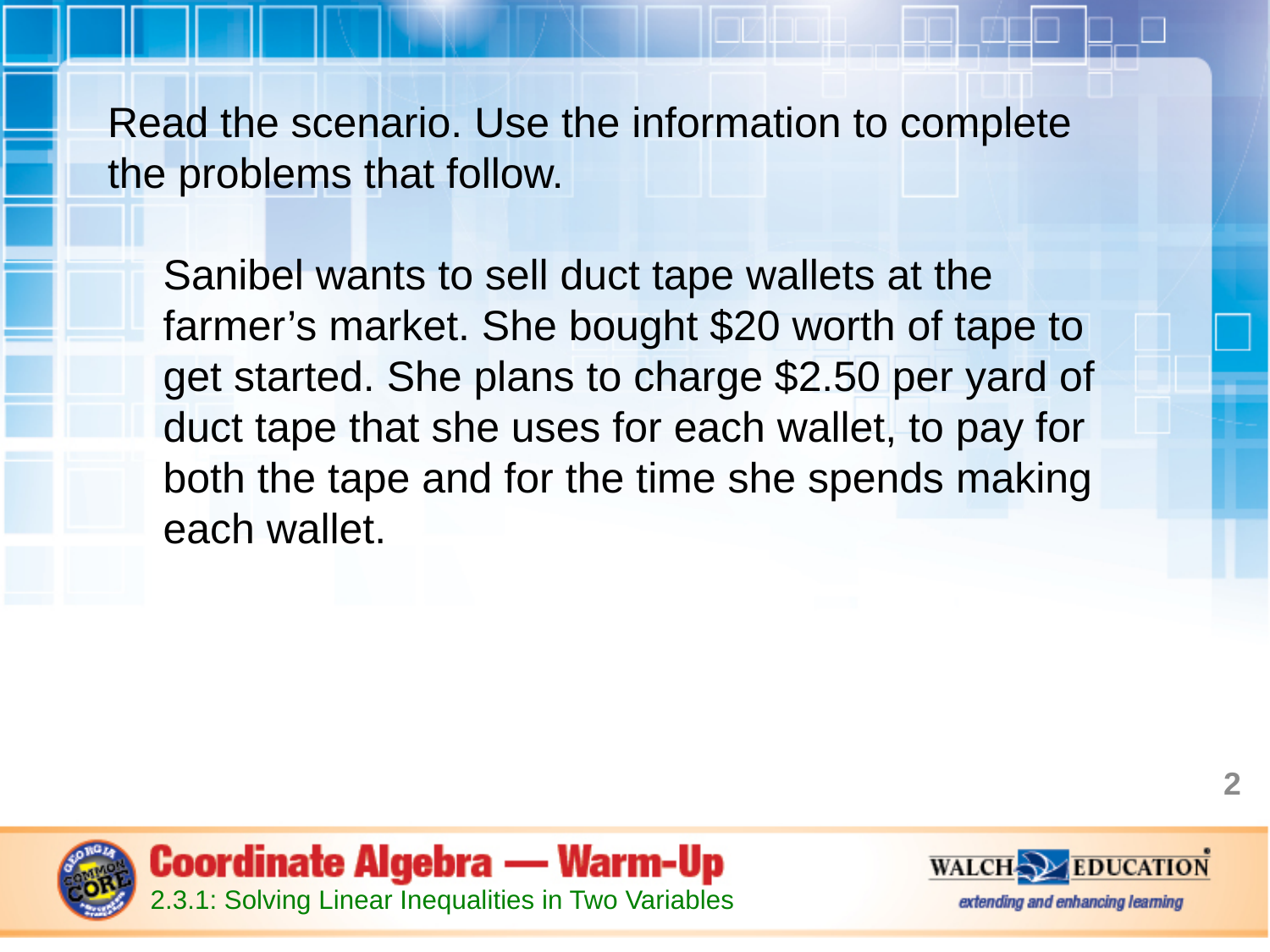

Read the scenario. Use the information to complete the problems that follow.

Sanibel wants to sell duct tape wallets at the farmer’s market. She bought $20 worth of tape to get started. She plans to charge $2.50 per yard of duct tape that she uses for each wallet, to pay for both the tape and for the time she spends making each wallet.

2
2.3.1: Solving Linear Inequalities in Two Variables